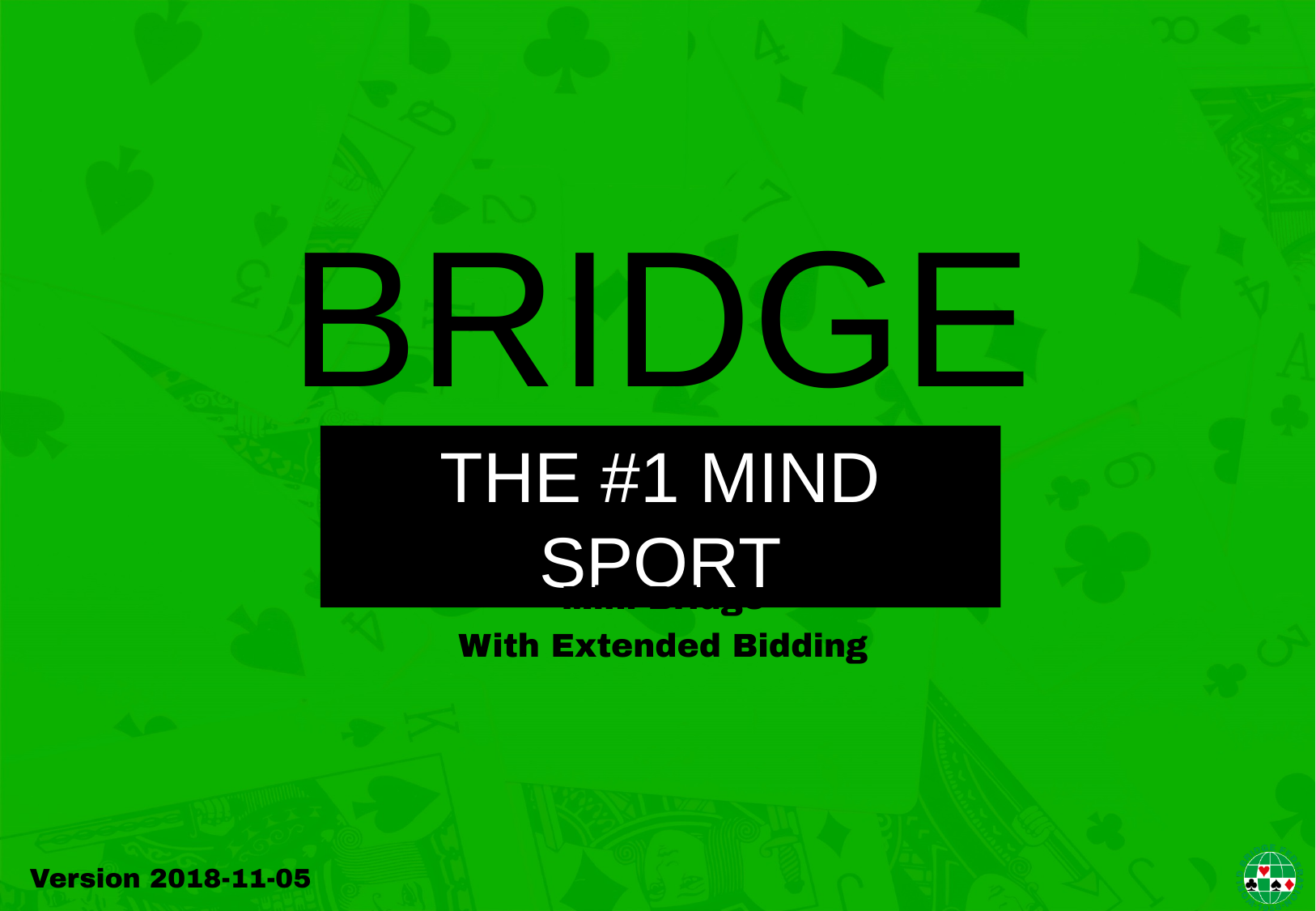

Mini Bridge
With Extended Bidding
Version 2018-11-05